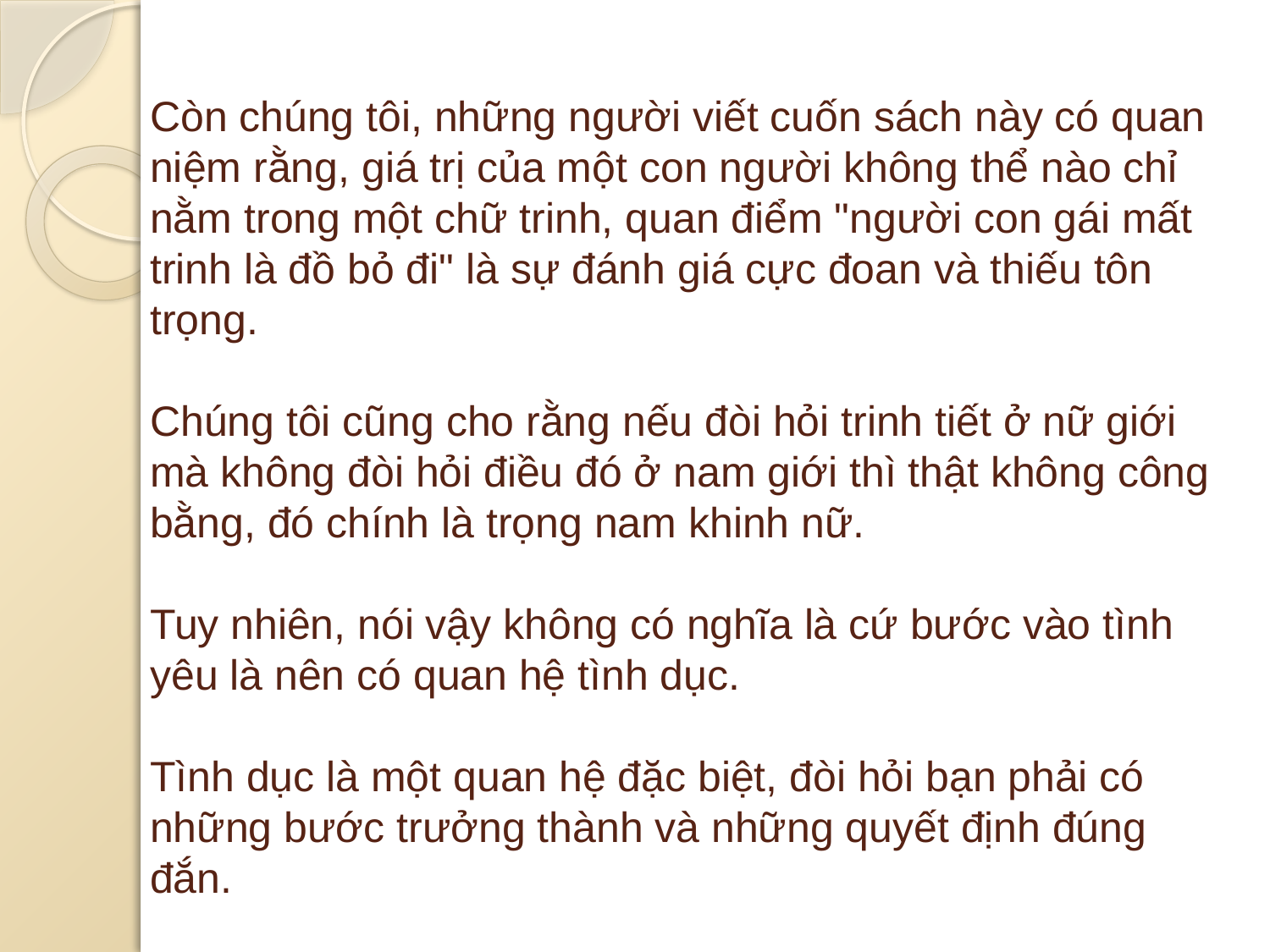

# Còn chúng tôi, những người viết cuốn sách này có quan niệm rằng, giá trị của một con người không thể nào chỉ nằm trong một chữ trinh, quan điểm "người con gái mất trinh là đồ bỏ đi" là sự đánh giá cực đoan và thiếu tôn trọng. Chúng tôi cũng cho rằng nếu đòi hỏi trinh tiết ở nữ giới mà không đòi hỏi điều đó ở nam giới thì thật không công bằng, đó chính là trọng nam khinh nữ. Tuy nhiên, nói vậy không có nghĩa là cứ bước vào tình yêu là nên có quan hệ tình dục. Tình dục là một quan hệ đặc biệt, đòi hỏi bạn phải có những bước trưởng thành và những quyết định đúng đắn.